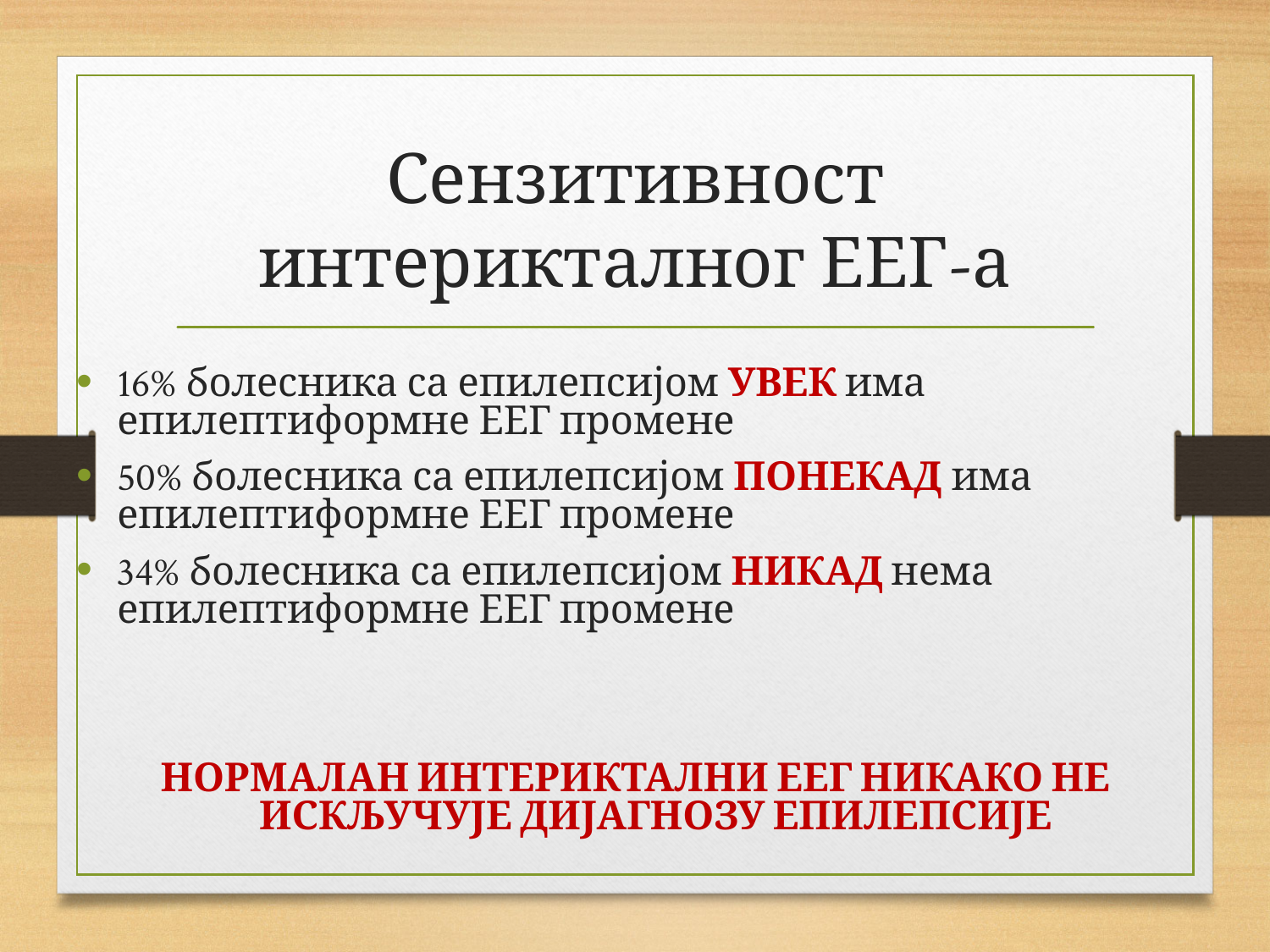

# Сензитивност интерикталног ЕЕГ-а
16% болесника са епилепсијом УВЕК има епилептиформне ЕЕГ промене
50% болесника са епилепсијом ПОНЕКАД има епилептиформне ЕЕГ промене
34% болесника са епилепсијом НИКАД нема епилептиформне ЕЕГ промене

НОРМАЛАН ИНТЕРИКТАЛНИ ЕЕГ НИКАКО НЕ ИСКЉУЧУЈЕ ДИЈАГНОЗУ ЕПИЛЕПСИЈЕ